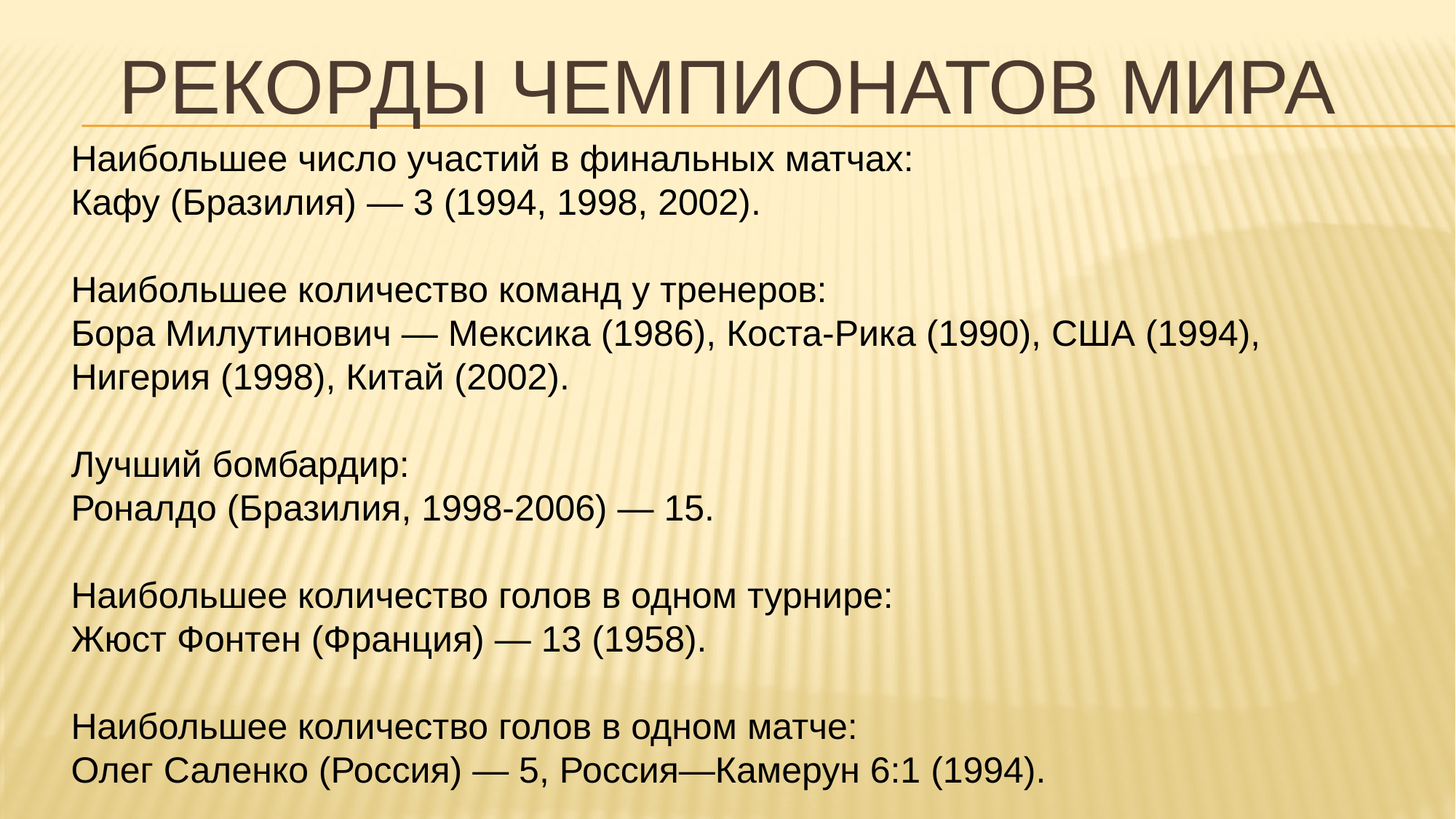

# Рекорды чемпионатов мира
Наибольшее число участий в финальных матчах:
Кафу (Бразилия) — 3 (1994, 1998, 2002).

Наибольшее количество команд у тренеров:
Бора Милутинович — Мексика (1986), Коста-Рика (1990), США (1994), Нигерия (1998), Китай (2002).

Лучший бомбардир:
Роналдо (Бразилия, 1998-2006) — 15.

Наибольшее количество голов в одном турнире:
Жюст Фонтен (Франция) — 13 (1958).

Наибольшее количество голов в одном матче:
Олег Саленко (Россия) — 5, Россия—Камерун 6:1 (1994).